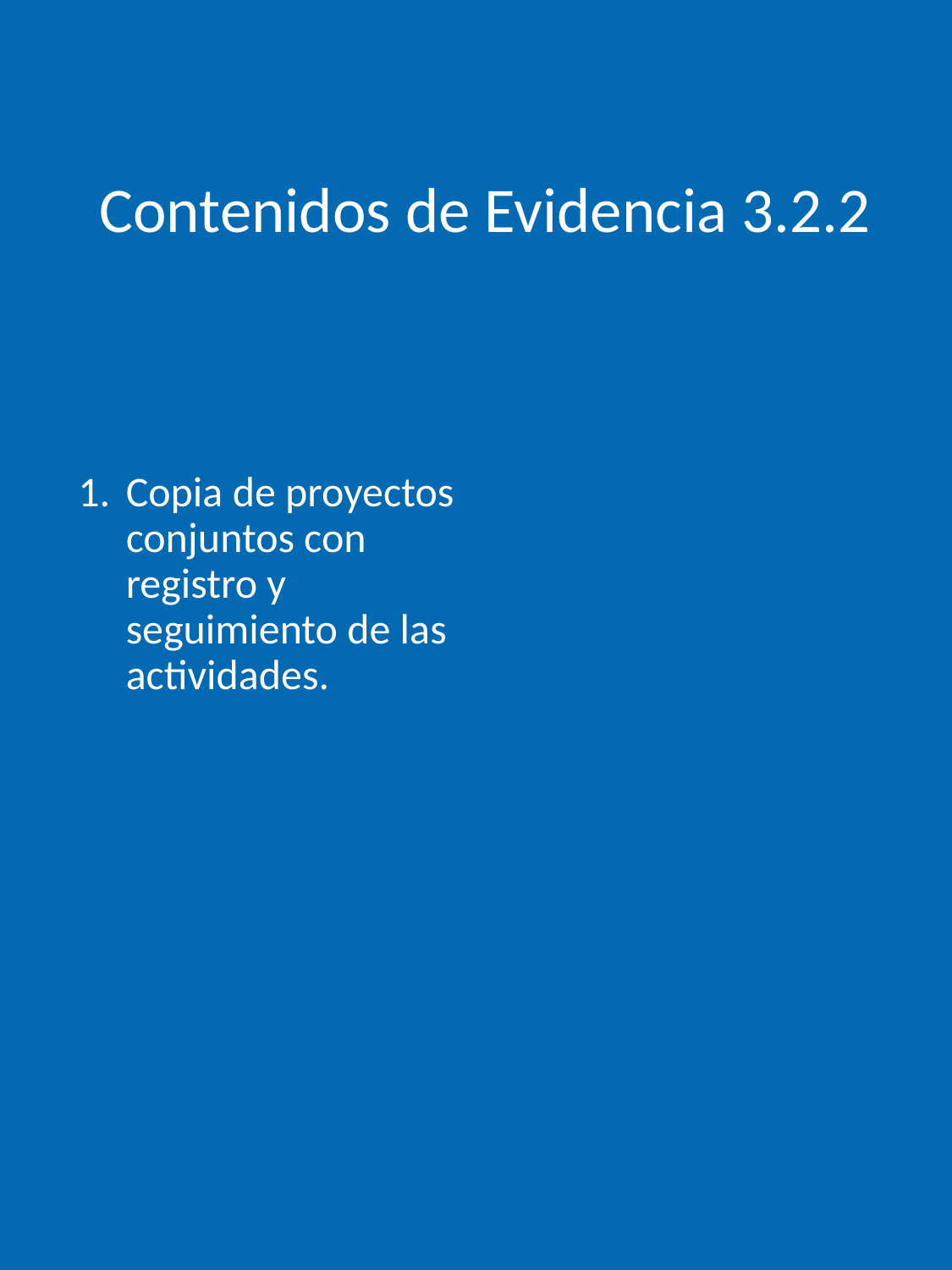

# Contenidos de Evidencia 3.2.2
Copia de proyectos conjuntos con registro y seguimiento de las actividades.